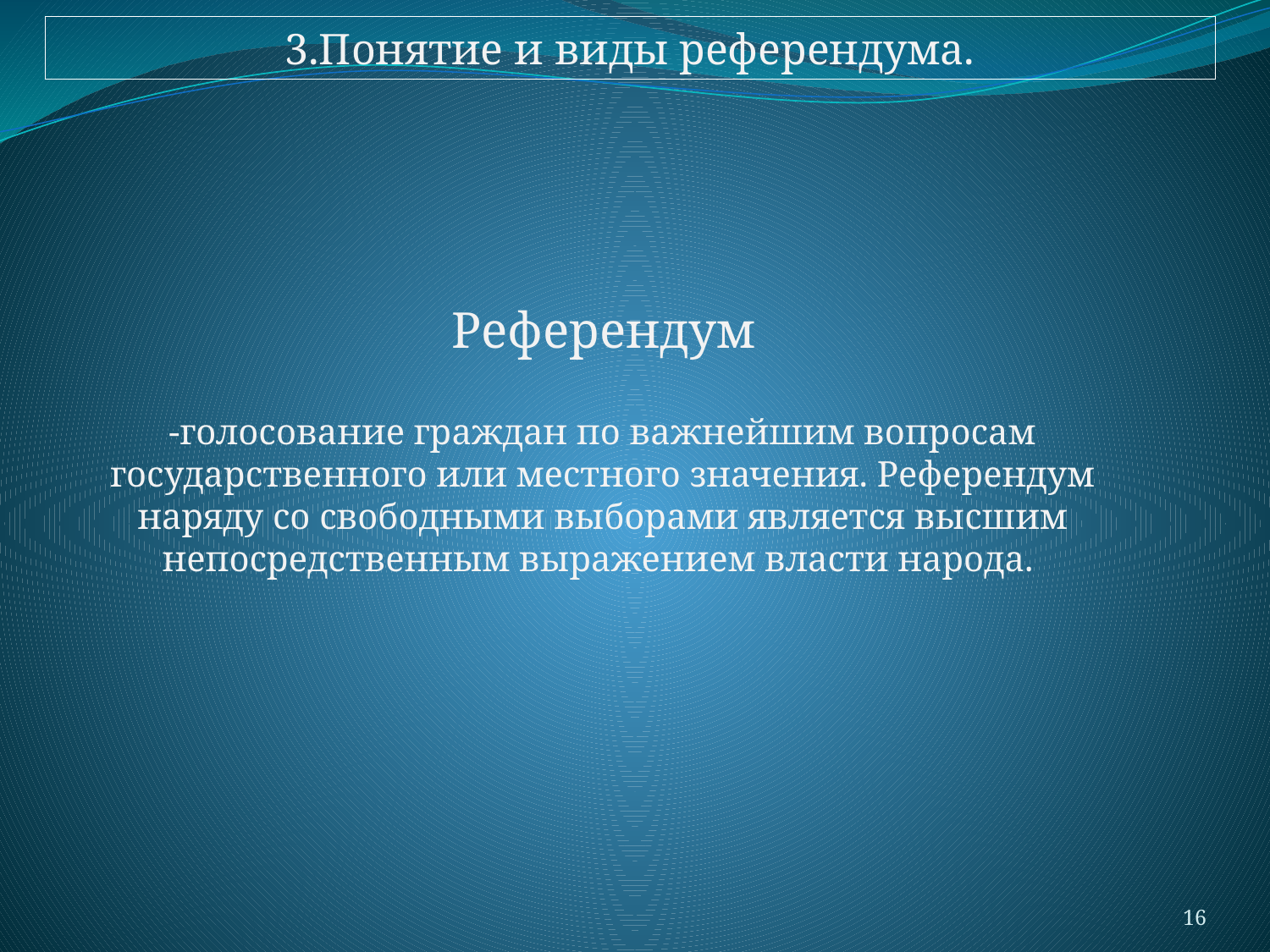

3.Понятие и виды референдума.
Референдум

-голосование граждан по важнейшим вопросам государственного или местного значения. Референдум наряду со свободными выборами является высшим непосредственным выражением власти народа.

16